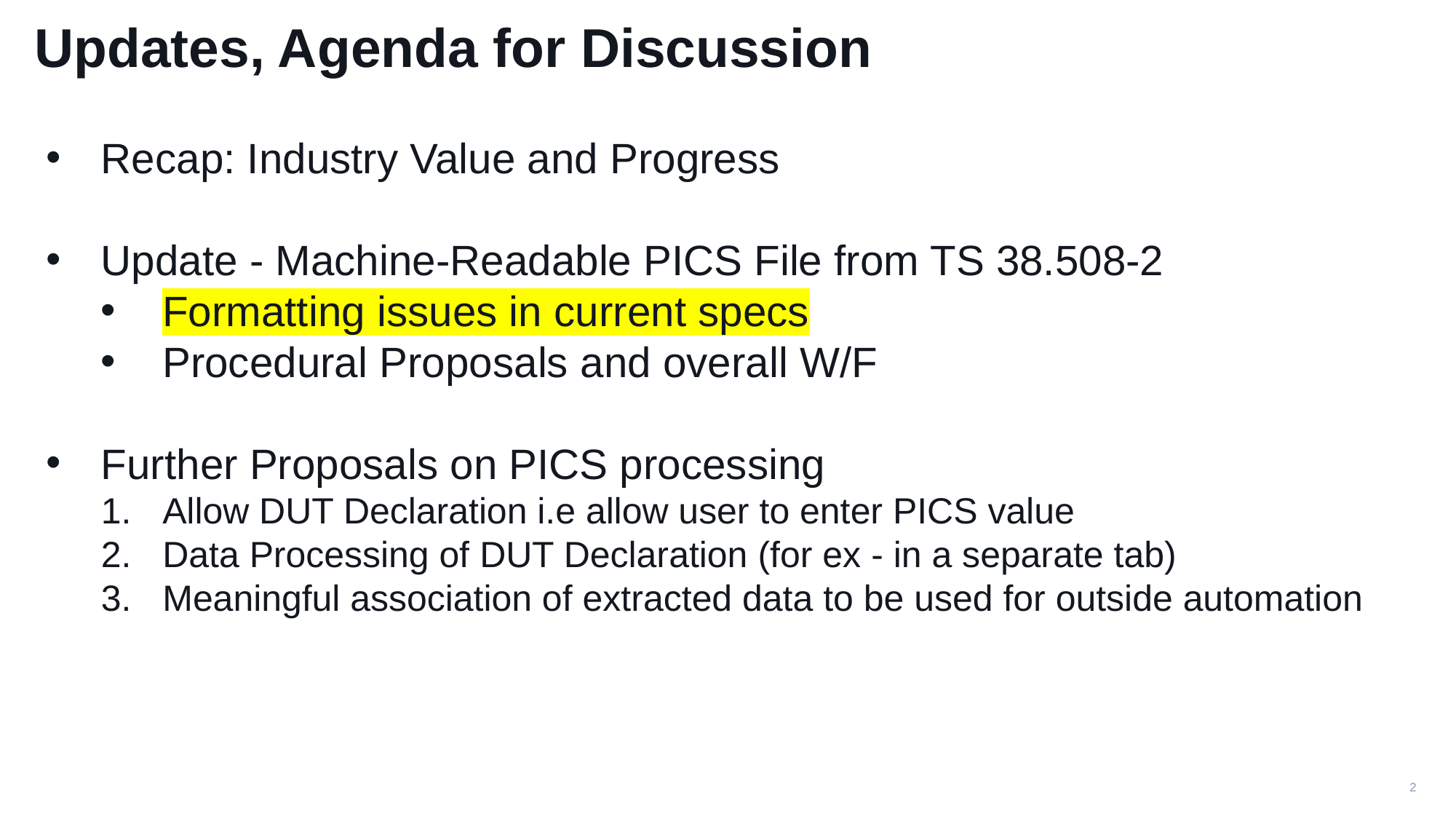

Updates, Agenda for Discussion
Recap: Industry Value and Progress

Update - Machine-Readable PICS File from TS 38.508-2
Formatting issues in current specs
Procedural Proposals and overall W/F

Further Proposals on PICS processing
Allow DUT Declaration i.e allow user to enter PICS value
Data Processing of DUT Declaration (for ex - in a separate tab)
Meaningful association of extracted data to be used for outside automation